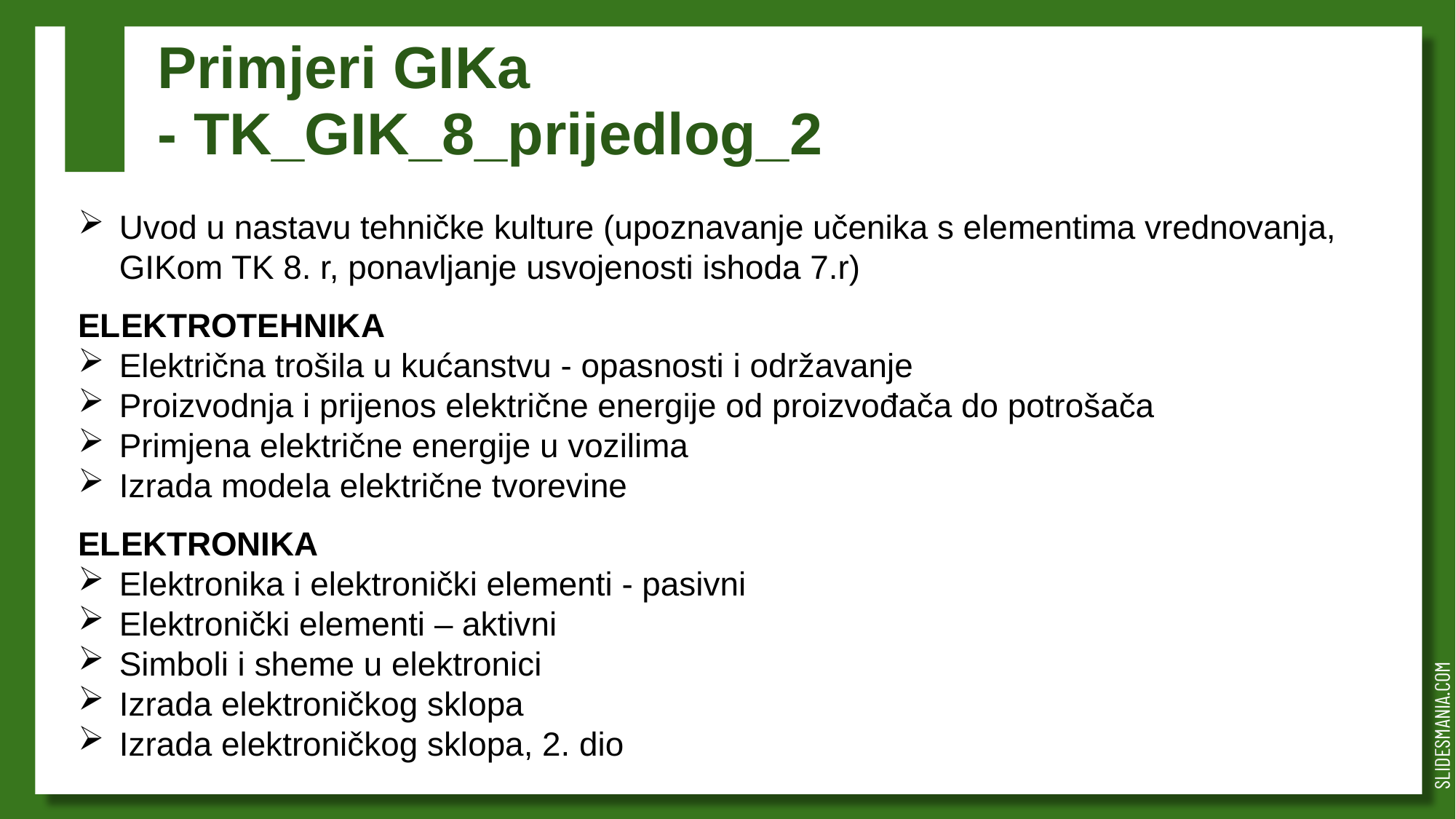

Primjeri GIKa
- TK_GIK_8_prijedlog_2
Uvod u nastavu tehničke kulture (upoznavanje učenika s elementima vrednovanja, GIKom TK 8. r, ponavljanje usvojenosti ishoda 7.r)
ELEKTROTEHNIKA
Električna trošila u kućanstvu - opasnosti i održavanje
Proizvodnja i prijenos električne energije od proizvođača do potrošača
Primjena električne energije u vozilima
Izrada modela električne tvorevine
ELEKTRONIKA
Elektronika i elektronički elementi - pasivni
Elektronički elementi – aktivni
Simboli i sheme u elektronici
Izrada elektroničkog sklopa
Izrada elektroničkog sklopa, 2. dio